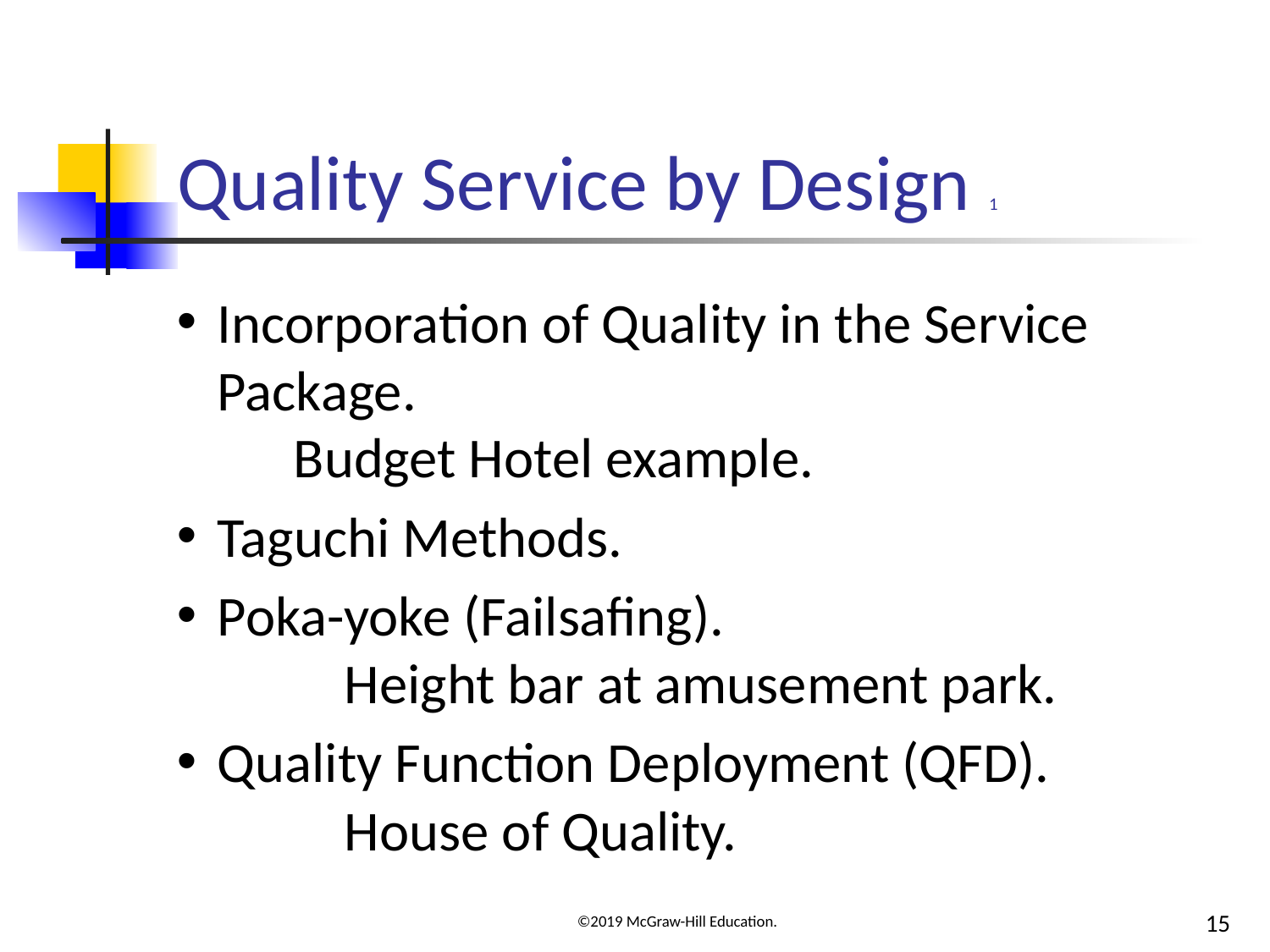

# Quality Service by Design 1
Incorporation of Quality in the Service Package.
      Budget Hotel example.
Taguchi Methods.
Poka-yoke (Failsafing).
	Height bar at amusement park.
Quality Function Deployment (QFD).
	House of Quality.